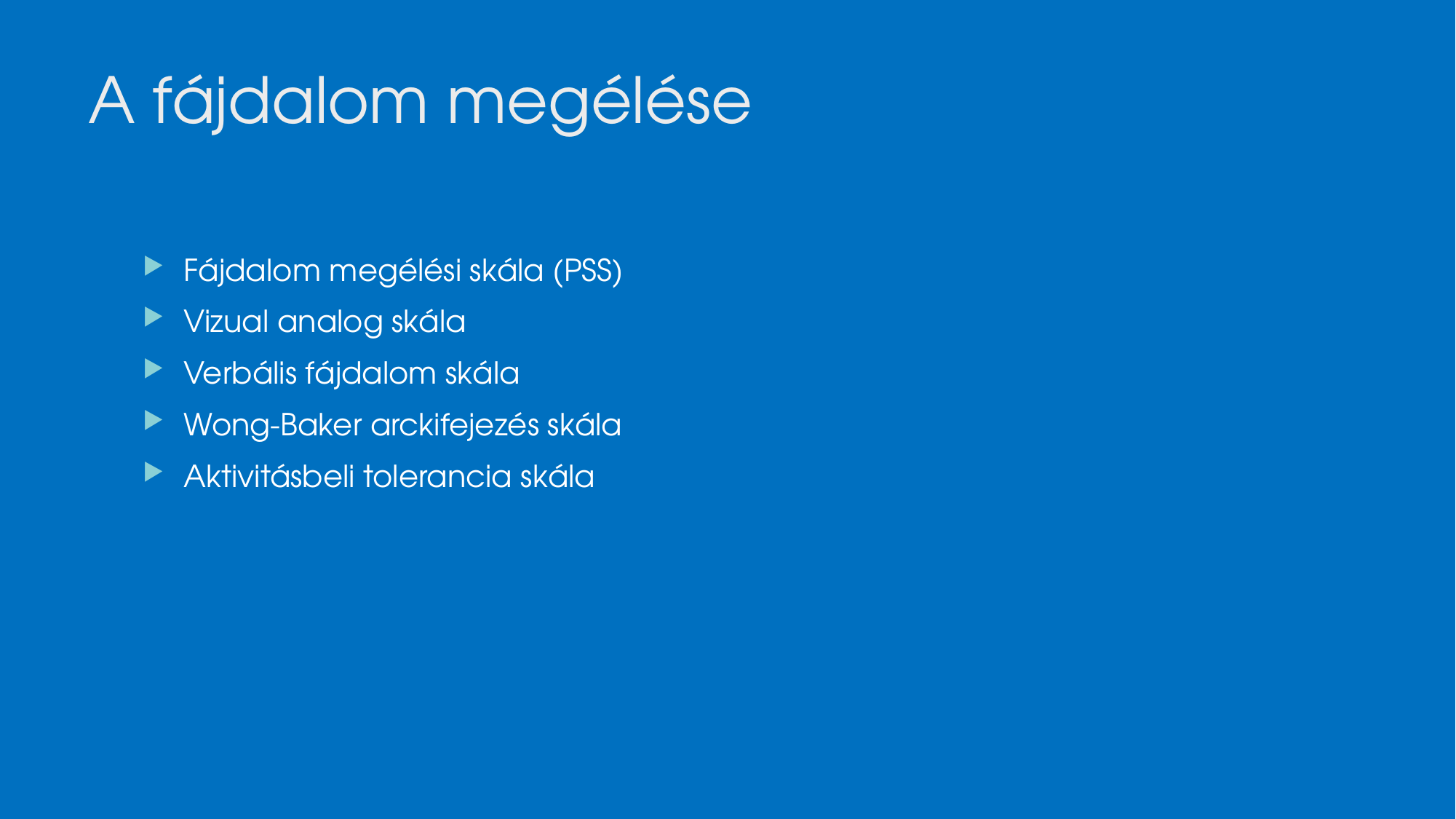

# A fájdalom megélése
Fájdalom megélési skála (PSS)
Vizual analog skála
Verbális fájdalom skála
Wong-Baker arckifejezés skála
Aktivitásbeli tolerancia skála